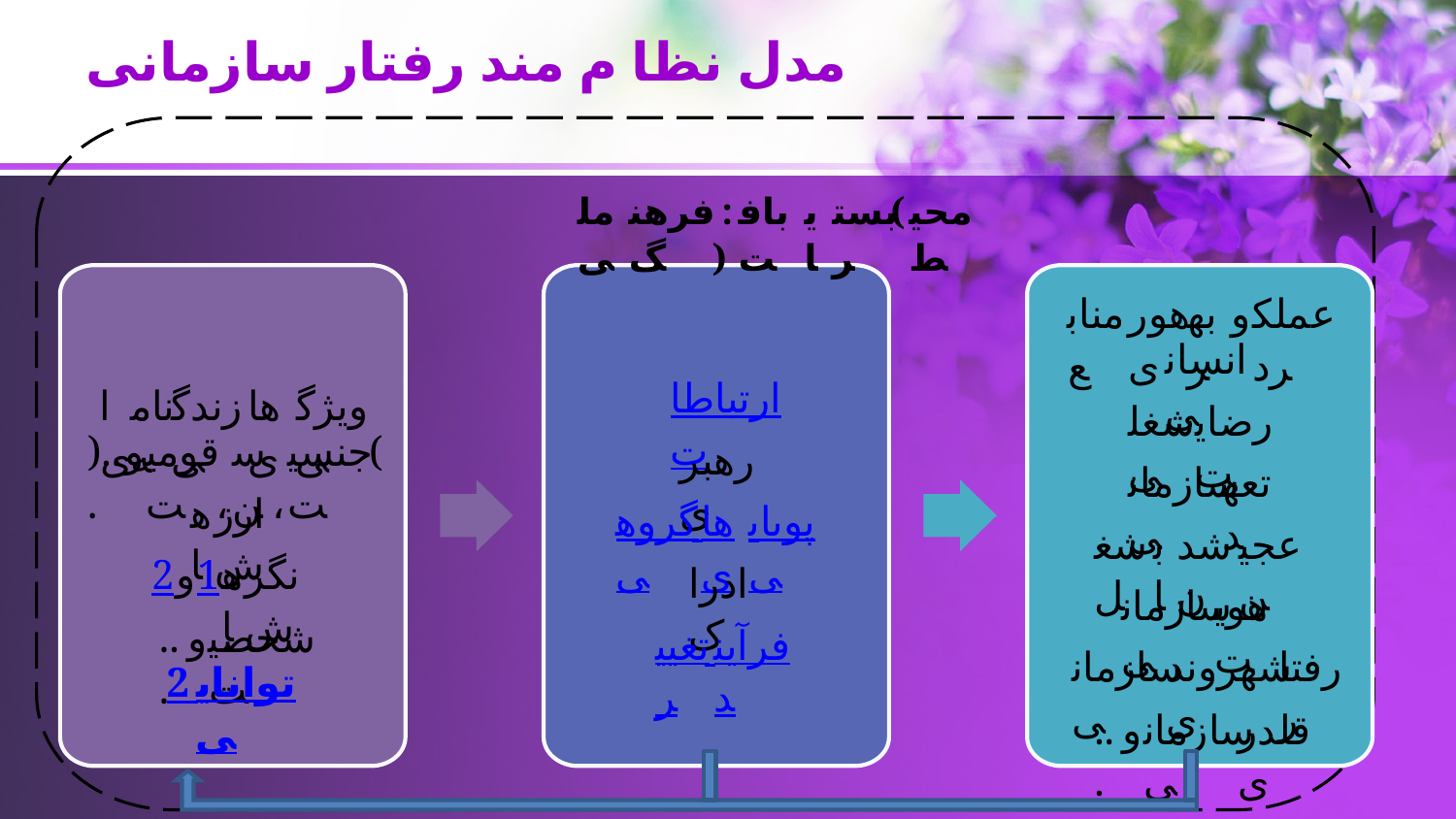

# مدل نظا م مند رفتار سازمانی

ملی

فرهنگ
 :)
بافت

یا

بستر
(

محیط

منابع

هوری

بهر

و

عملکرد
انسانی
ارتباطات

ای

نامه

زندگی

های

ویژگی
شغلی

رضایت
)...

و

قومیت
 ،
سن
 ،
جنسیت
(
رهبری
سازمانی

تعهد

ها

ارزش
گروهی

های

پویایی
شغل

با

شدن

عجین
2

و
1

ها

نگرش

ادراک
سازمانی

هویت
...

و

شخصیت
تغییر

فرآیند
سازمانی

شهروندی

رفتار
2

توانایی
...

و

سازمانی

قلدری